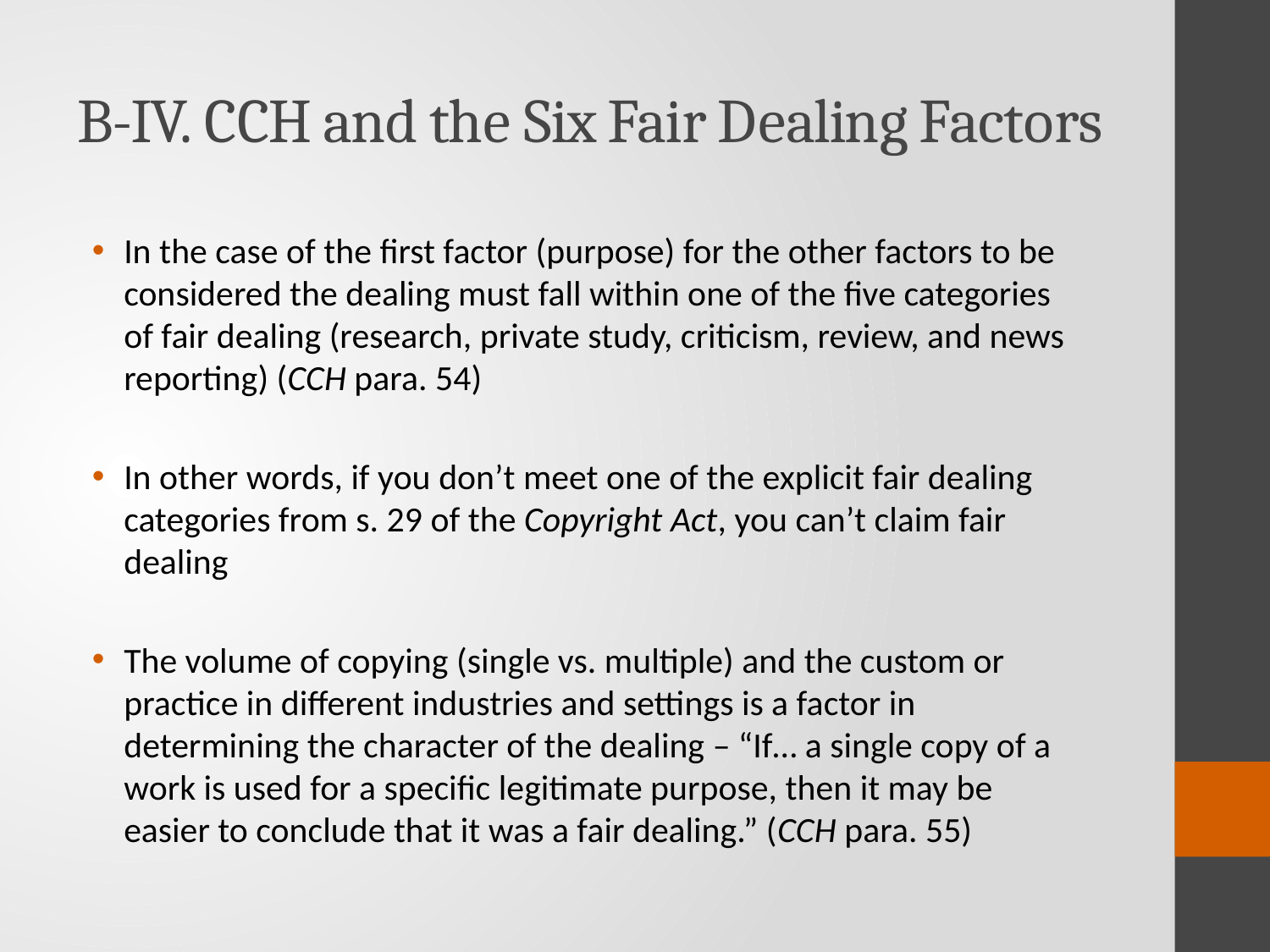

# B-IV. CCH and the Six Fair Dealing Factors
In the case of the first factor (purpose) for the other factors to be considered the dealing must fall within one of the five categories of fair dealing (research, private study, criticism, review, and news reporting) (CCH para. 54)

In other words, if you don’t meet one of the explicit fair dealing categories from s. 29 of the Copyright Act, you can’t claim fair dealing

The volume of copying (single vs. multiple) and the custom or practice in different industries and settings is a factor in determining the character of the dealing – “If… a single copy of a work is used for a specific legitimate purpose, then it may be easier to conclude that it was a fair dealing.” (CCH para. 55)